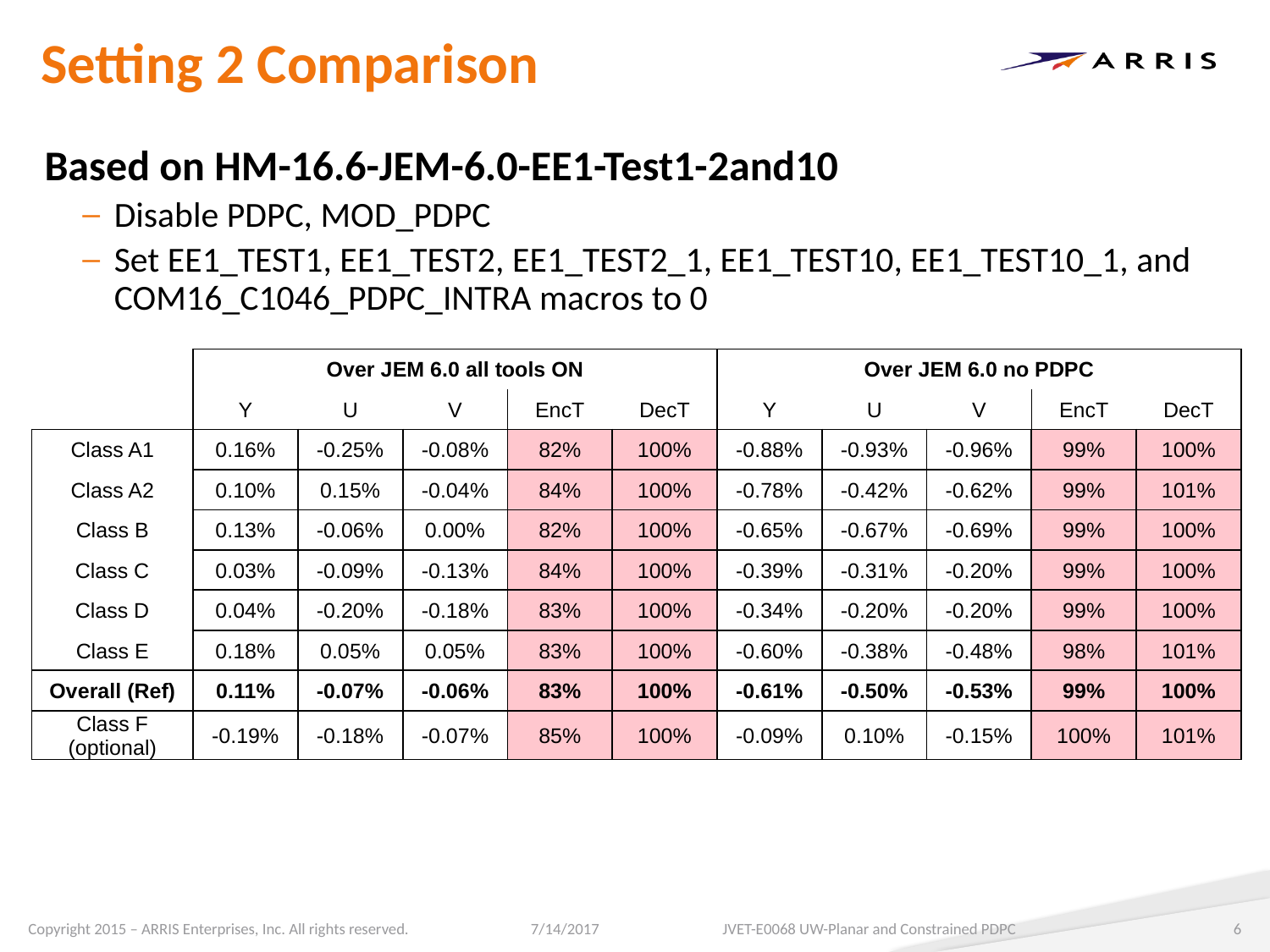

# Setting 2 Comparison
Based on HM-16.6-JEM-6.0-EE1-Test1-2and10
Disable PDPC, MOD_PDPC
Set EE1_TEST1, EE1_TEST2, EE1_TEST2_1, EE1_TEST10, EE1_TEST10_1, and COM16_C1046_PDPC_INTRA macros to 0

|  | Over JEM 6.0 all tools ON |  |  |  |  | Over JEM 6.0 no PDPC |  |  |  |  |
| --- | --- | --- | --- | --- | --- | --- | --- | --- | --- | --- |
|  | Y | U | V | EncT | DecT | Y | U | V | EncT | DecT |
| Class A1 | 0.16% | -0.25% | -0.08% | 82% | 100% | -0.88% | -0.93% | -0.96% | 99% | 100% |
| Class A2 | 0.10% | 0.15% | -0.04% | 84% | 100% | -0.78% | -0.42% | -0.62% | 99% | 101% |
| Class B | 0.13% | -0.06% | 0.00% | 82% | 100% | -0.65% | -0.67% | -0.69% | 99% | 100% |
| Class C | 0.03% | -0.09% | -0.13% | 84% | 100% | -0.39% | -0.31% | -0.20% | 99% | 100% |
| Class D | 0.04% | -0.20% | -0.18% | 83% | 100% | -0.34% | -0.20% | -0.20% | 99% | 100% |
| Class E | 0.18% | 0.05% | 0.05% | 83% | 100% | -0.60% | -0.38% | -0.48% | 98% | 101% |
| Overall (Ref) | 0.11% | -0.07% | -0.06% | 83% | 100% | -0.61% | -0.50% | -0.53% | 99% | 100% |
| Class F (optional) | -0.19% | -0.18% | -0.07% | 85% | 100% | -0.09% | 0.10% | -0.15% | 100% | 101% |
7/14/2017
JVET-E0068 UW-Planar and Constrained PDPC
6